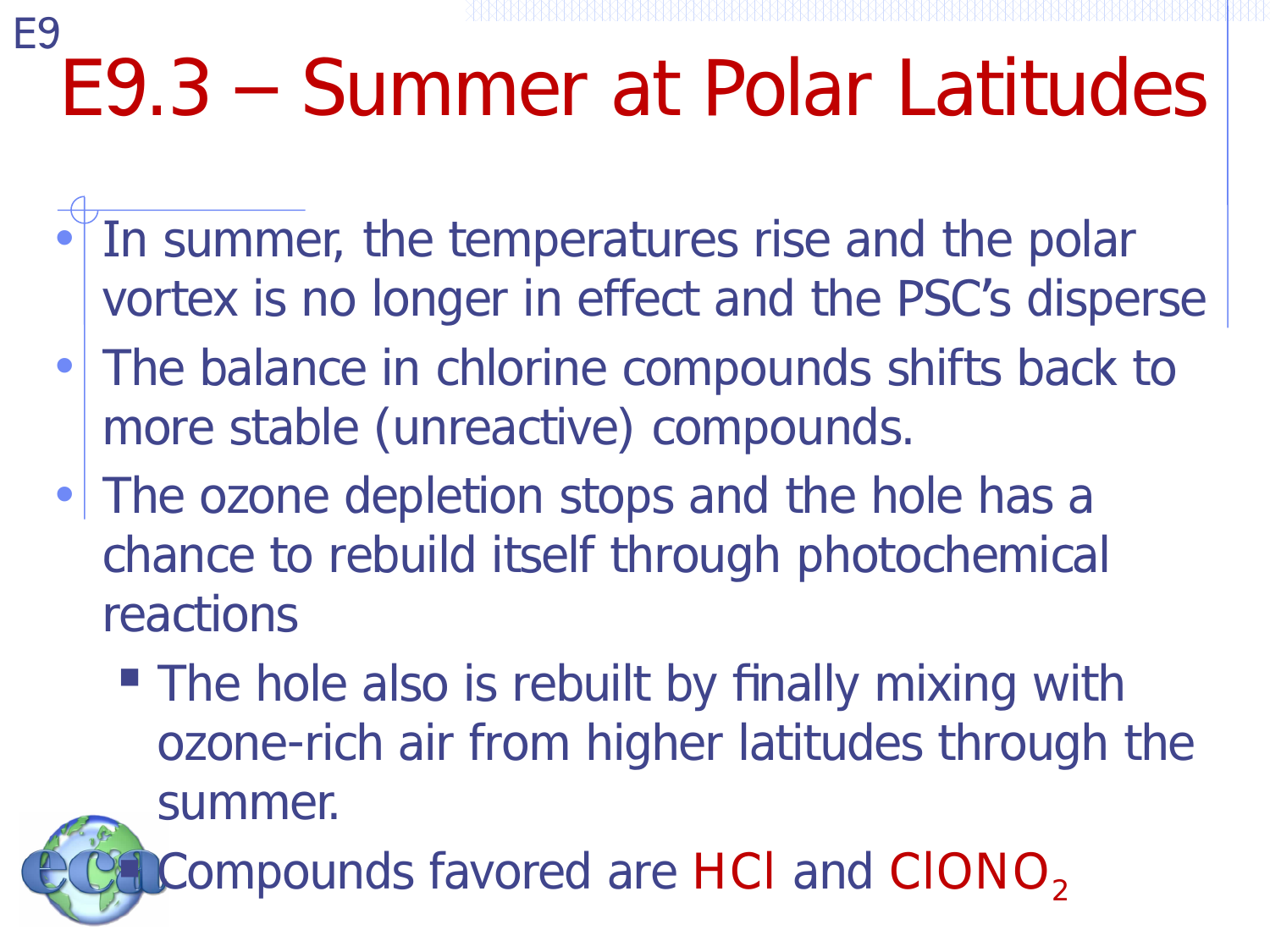

# E9.3 – Summer at Polar Latitudes
In summer, the temperatures rise and the polar vortex is no longer in effect and the PSC’s disperse
The balance in chlorine compounds shifts back to more stable (unreactive) compounds.
The ozone depletion stops and the hole has a chance to rebuild itself through photochemical reactions
The hole also is rebuilt by finally mixing with ozone-rich air from higher latitudes through the summer.
Compounds favored are HCl and ClONO2